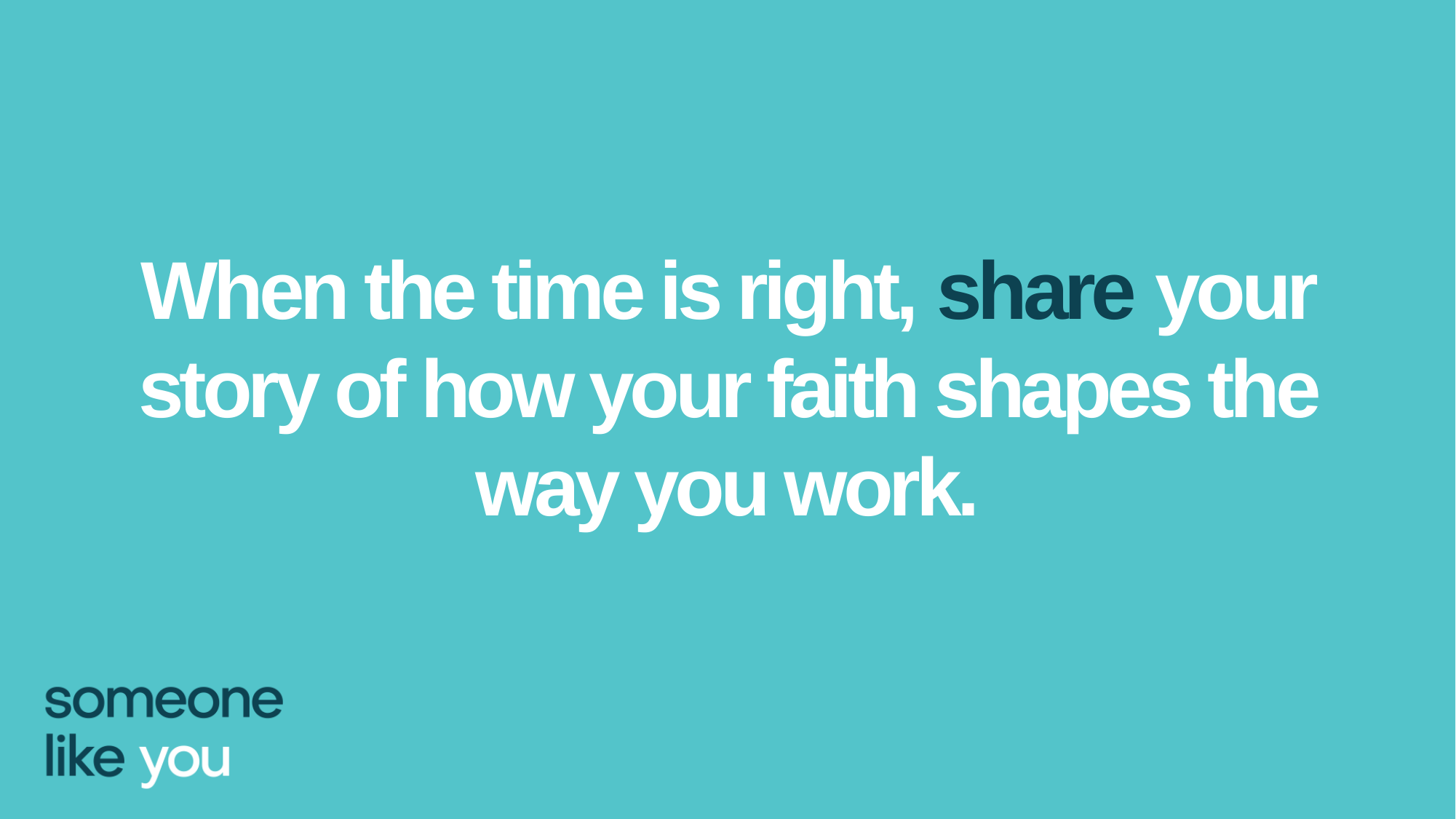

When the time is right, share your story of how your faith shapes the way you work.